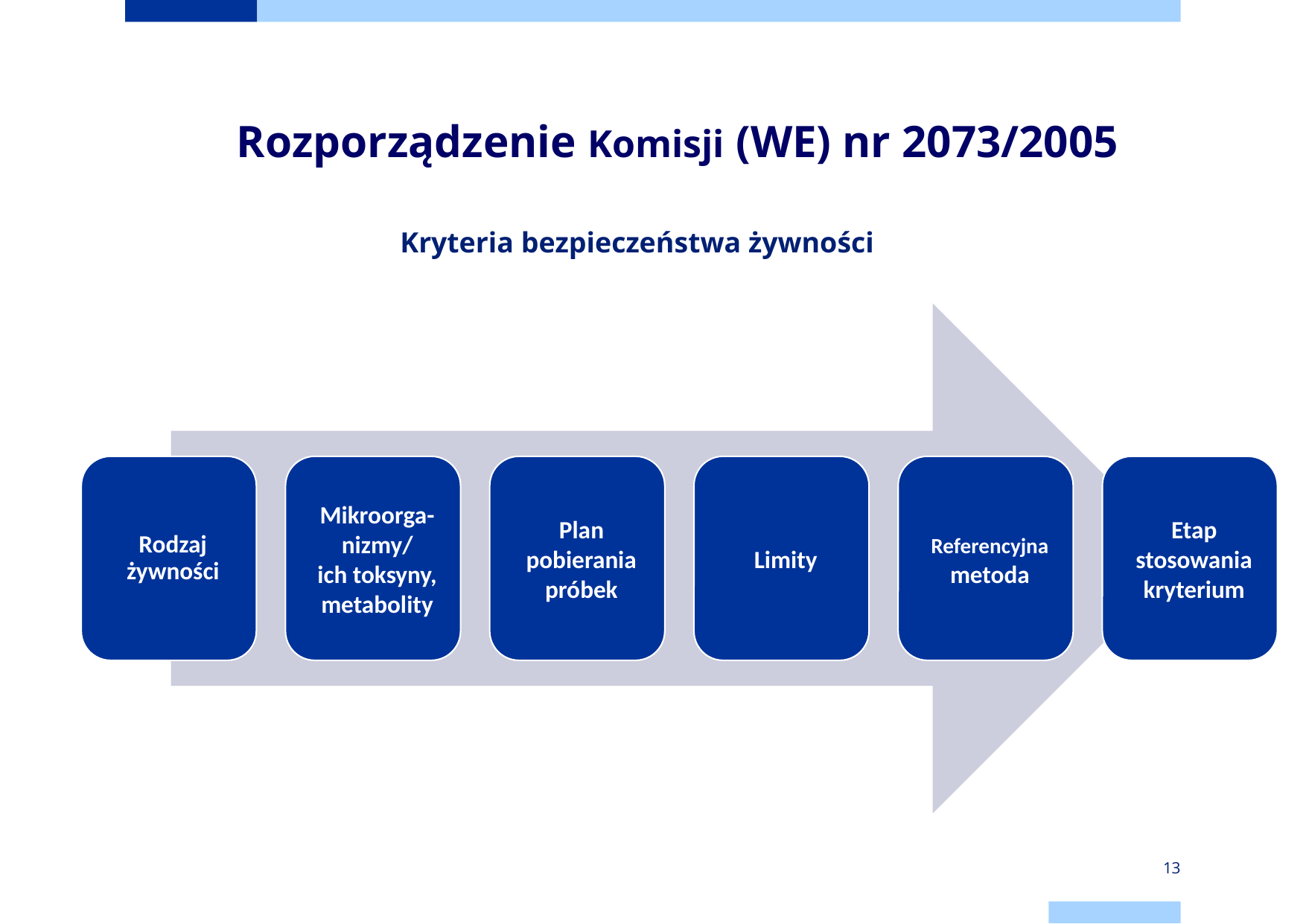

# Rozporządzenie Komisji (WE) nr 2073/2005
Kryteria bezpieczeństwa żywności
Rodzaj żywności
Mikroorga-nizmy/
ich toksyny, metabolity
Plan pobierania
próbek
Limity
Referencyjna metoda
Etap stosowania kryterium
13